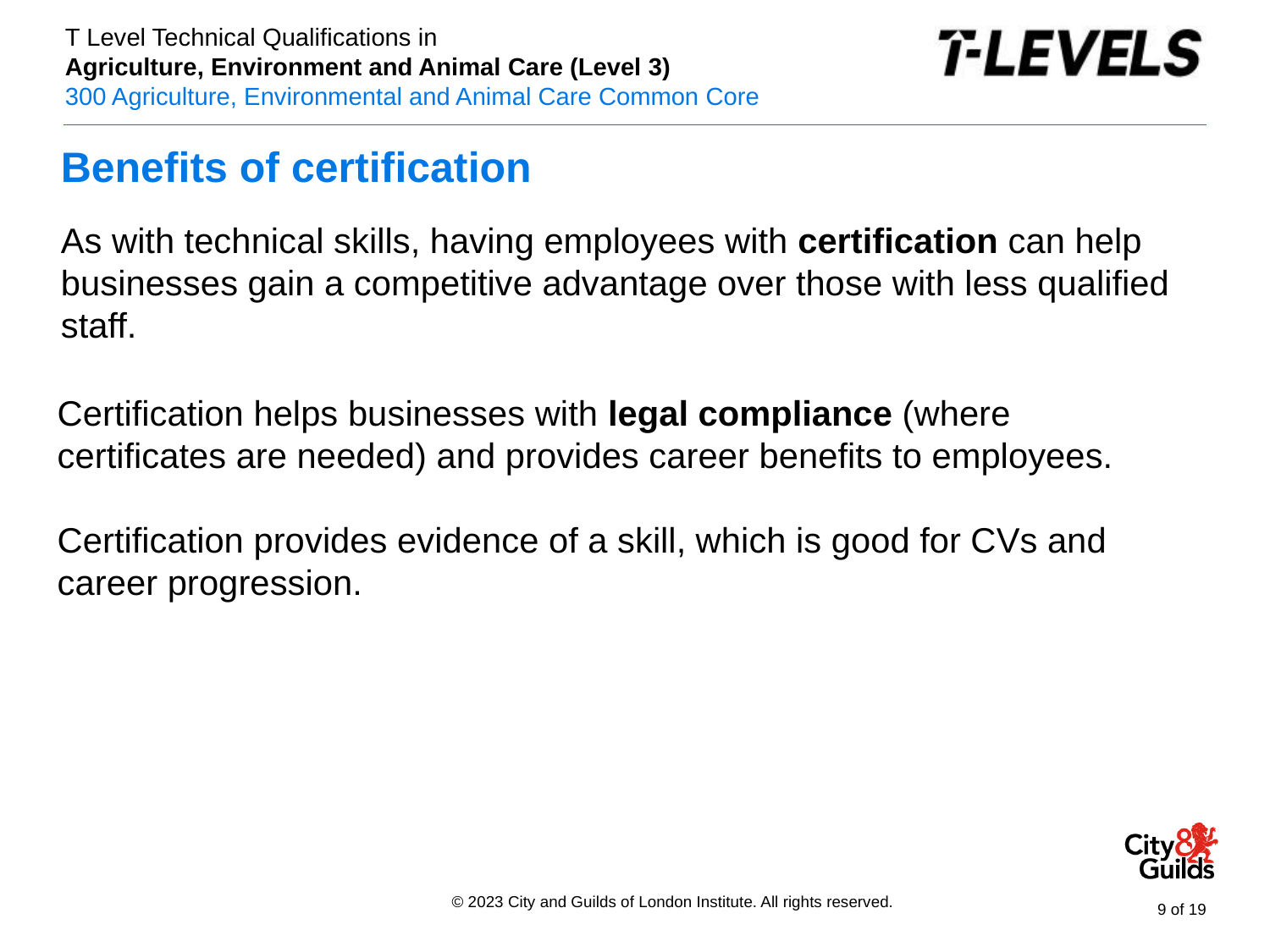

# Benefits of certification
As with technical skills, having employees with certification can help businesses gain a competitive advantage over those with less qualified staff.

Certification helps businesses with legal compliance (where certificates are needed) and provides career benefits to employees.

Certification provides evidence of a skill, which is good for CVs and career progression.